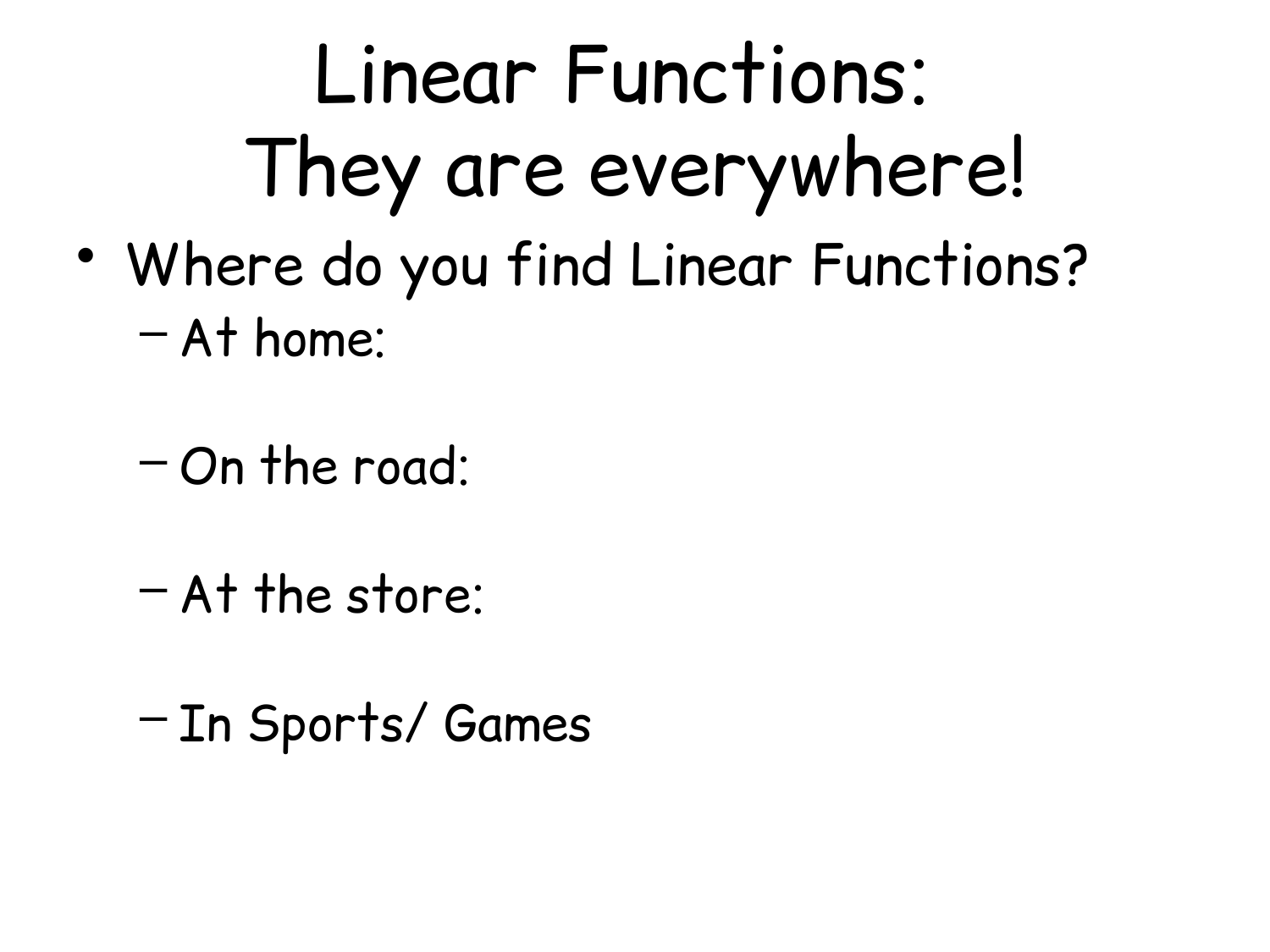

Linear Functions:
They are everywhere!
Where do you find Linear Functions?
At home:
On the road:
At the store:
In Sports/ Games